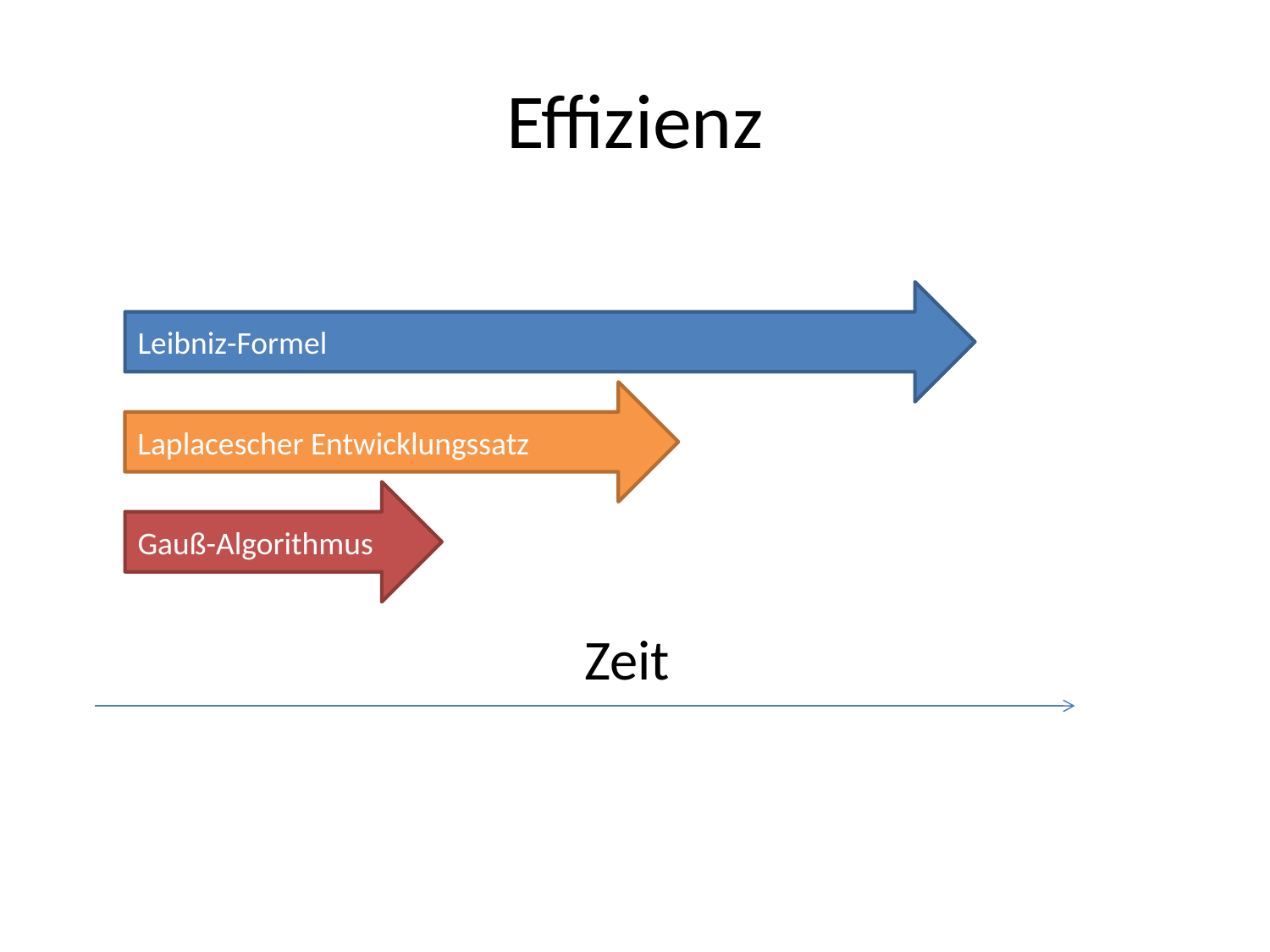

# Effizienz

                                        Zeit

Leibniz-Formel
Laplacescher Entwicklungssatz
Gauß-Algorithmus